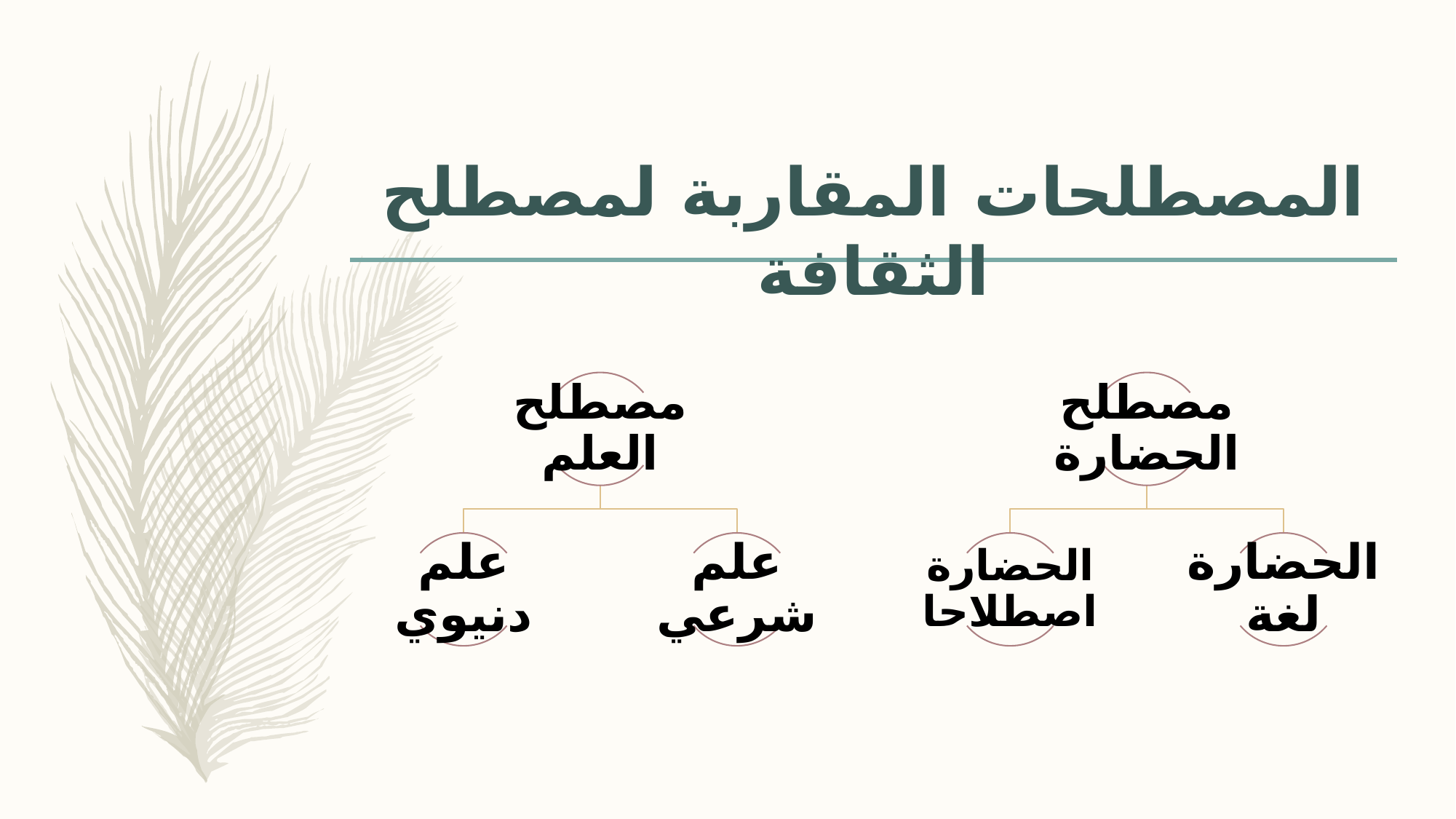

# المصطلحات المقاربة لمصطلح الثقافة
مصطلح الحضارة
الحضارة لغة
الحضارة اصطلاحا
مصطلح العلم
علم شرعي
علم دنيوي